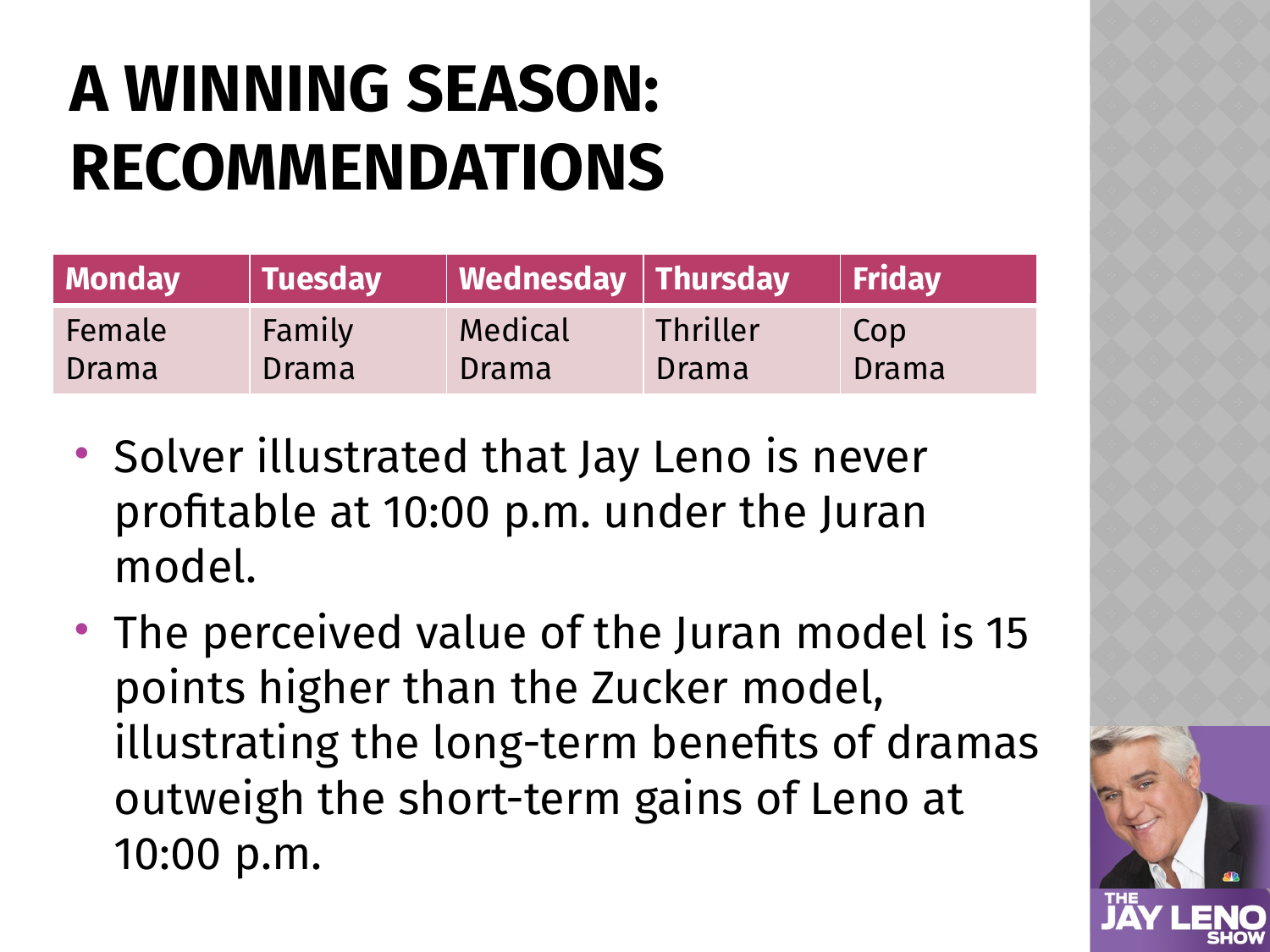

# A Winning Season: Recommendations
| Monday | Tuesday | Wednesday | Thursday | Friday |
| --- | --- | --- | --- | --- |
| Female Drama | Family Drama | Medical Drama | Thriller Drama | Cop Drama |
Solver illustrated that Jay Leno is never profitable at 10:00 p.m. under the Juran model.
The perceived value of the Juran model is 15 points higher than the Zucker model, illustrating the long-term benefits of dramas outweigh the short-term gains of Leno at 10:00 p.m.